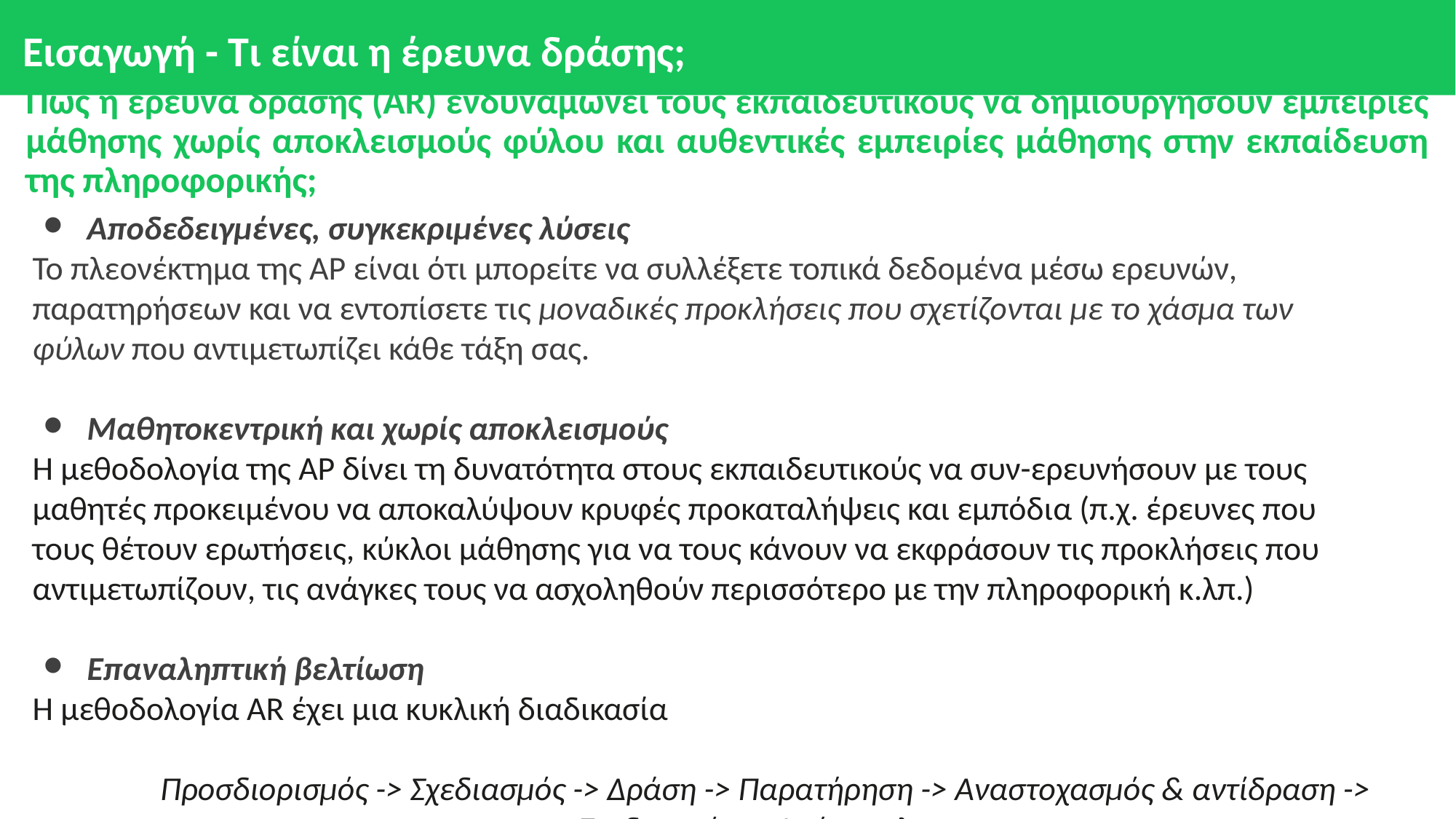

# Εισαγωγή - Τι είναι η έρευνα δράσης;
Πώς η έρευνα δράσης (AR) ενδυναμώνει τους εκπαιδευτικούς να δημιουργήσουν εμπειρίες μάθησης χωρίς αποκλεισμούς φύλου και αυθεντικές εμπειρίες μάθησης στην εκπαίδευση της πληροφορικής;

Αποδεδειγμένες, συγκεκριμένες λύσεις
Το πλεονέκτημα της ΑΡ είναι ότι μπορείτε να συλλέξετε τοπικά δεδομένα μέσω ερευνών, παρατηρήσεων και να εντοπίσετε τις μοναδικές προκλήσεις που σχετίζονται με το χάσμα των φύλων που αντιμετωπίζει κάθε τάξη σας.

Μαθητοκεντρική και χωρίς αποκλεισμούς
Η μεθοδολογία της ΑΡ δίνει τη δυνατότητα στους εκπαιδευτικούς να συν-ερευνήσουν με τους μαθητές προκειμένου να αποκαλύψουν κρυφές προκαταλήψεις και εμπόδια (π.χ. έρευνες που τους θέτουν ερωτήσεις, κύκλοι μάθησης για να τους κάνουν να εκφράσουν τις προκλήσεις που αντιμετωπίζουν, τις ανάγκες τους να ασχοληθούν περισσότερο με την πληροφορική κ.λπ.)

Επαναληπτική βελτίωση
Η μεθοδολογία AR έχει μια κυκλική διαδικασία

 Προσδιορισμός -> Σχεδιασμός -> Δράση -> Παρατήρηση -> Αναστοχασμός & αντίδραση -> Σχεδιασμός -> Δράση κ.λπ.